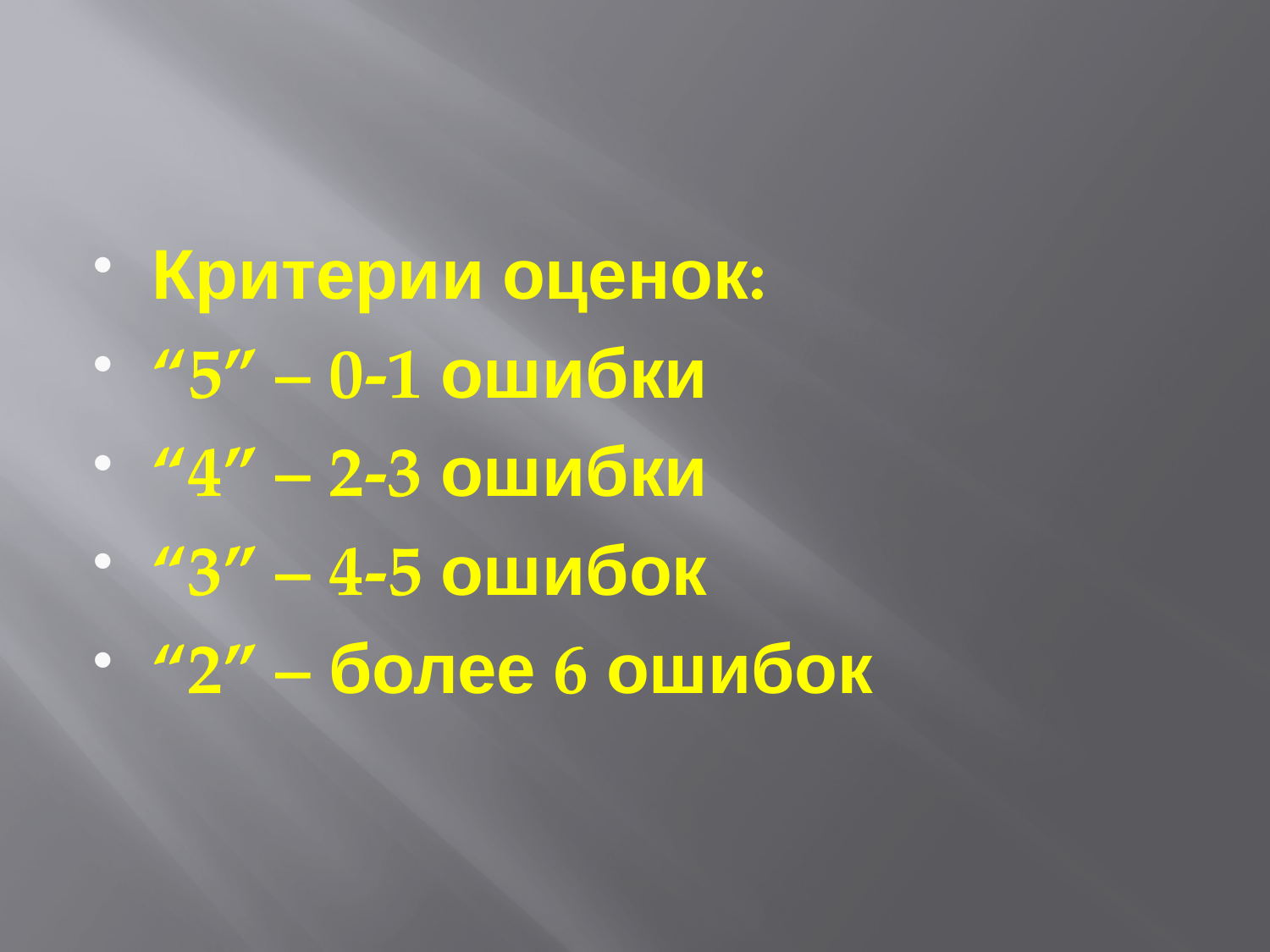

#
Критерии оценок:
“5” – 0-1 ошибки
“4” – 2-3 ошибки
“3” – 4-5 ошибок
“2” – более 6 ошибок